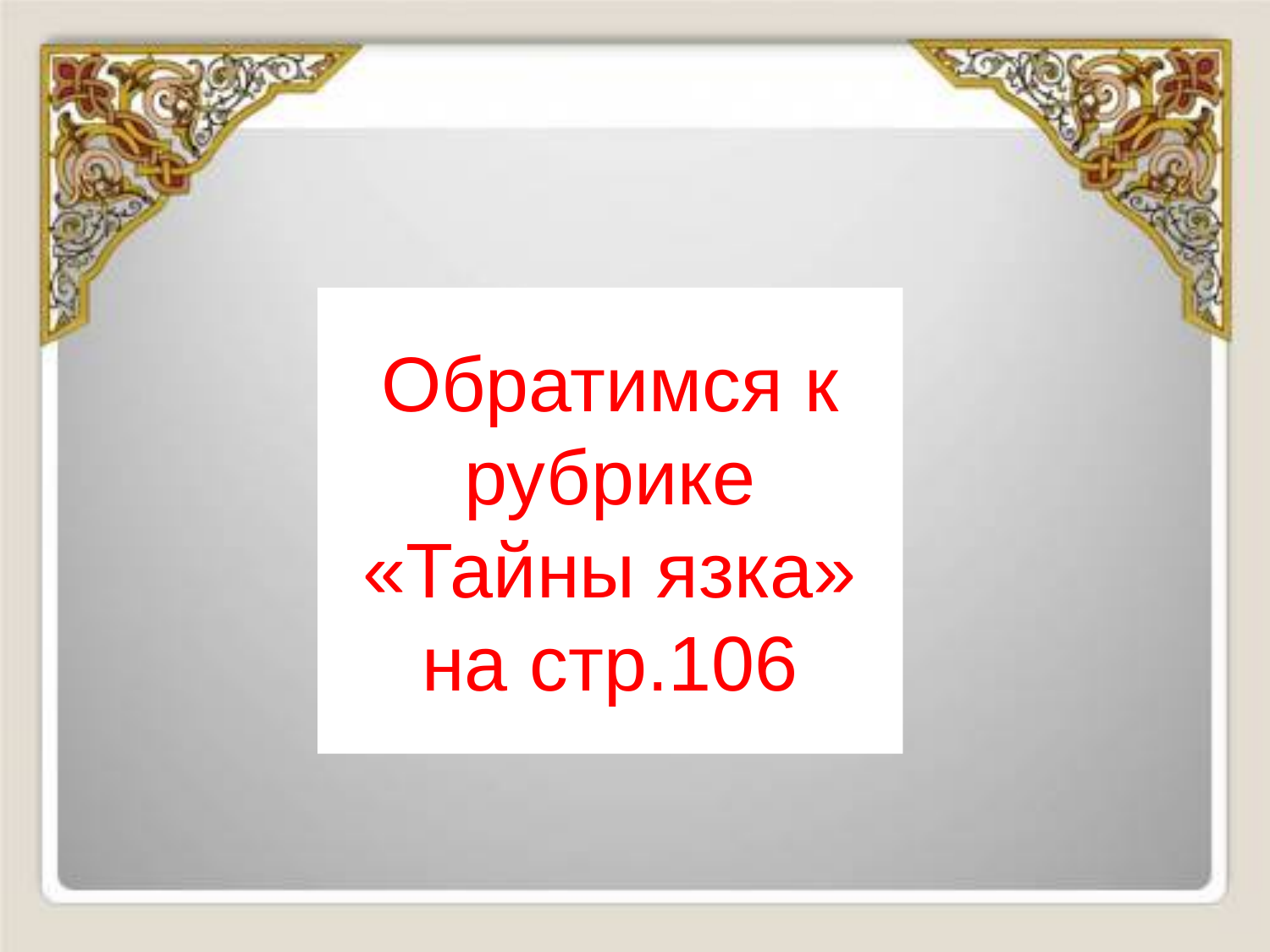

Обратимся к рубрике «Тайны язка» на стр.106